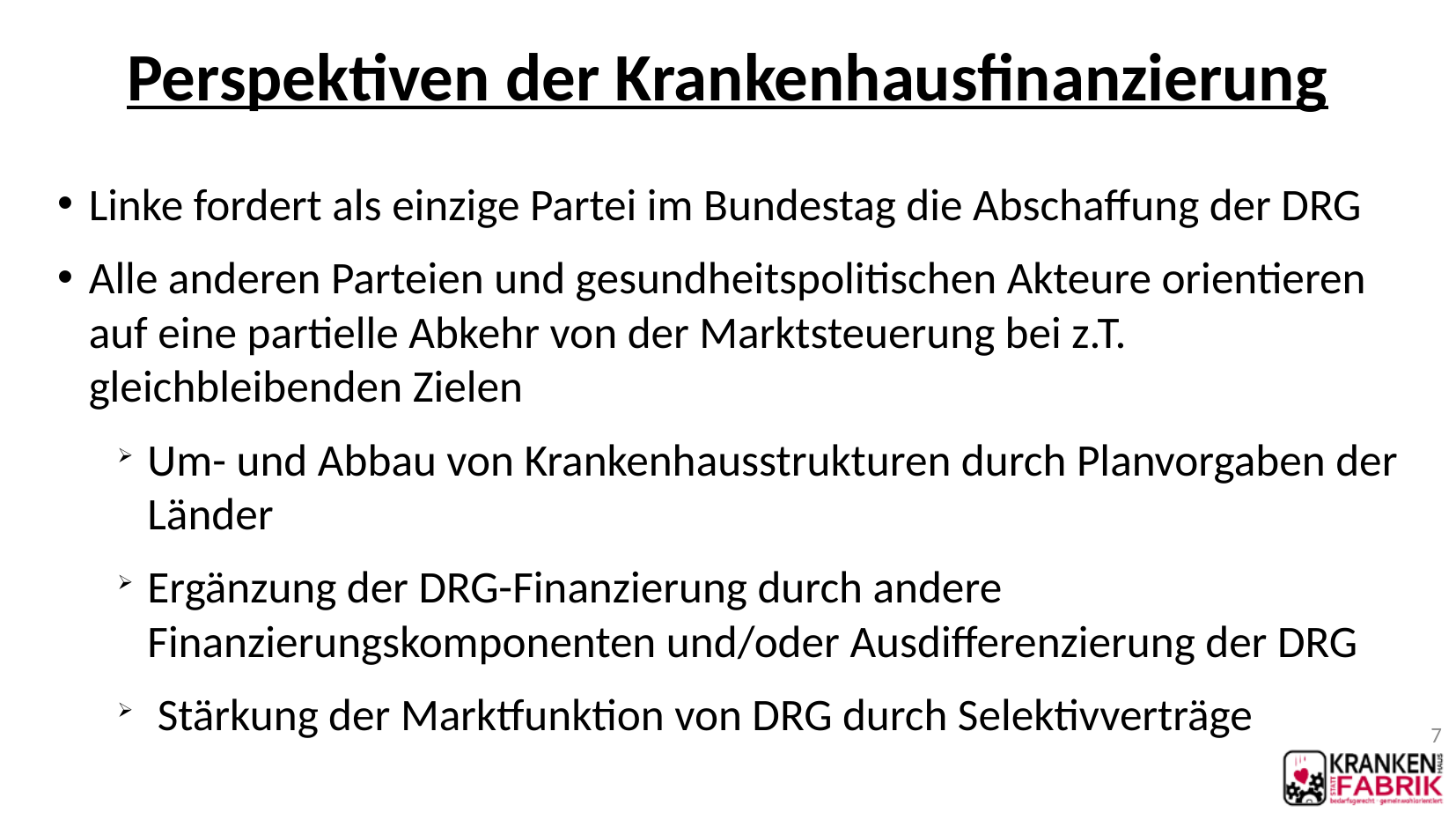

Perspektiven der Krankenhausfinanzierung
Linke fordert als einzige Partei im Bundestag die Abschaffung der DRG
Alle anderen Parteien und gesundheitspolitischen Akteure orientieren auf eine partielle Abkehr von der Marktsteuerung bei z.T. gleichbleibenden Zielen
Um- und Abbau von Krankenhausstrukturen durch Planvorgaben der Länder
Ergänzung der DRG-Finanzierung durch andere Finanzierungskomponenten und/oder Ausdifferenzierung der DRG
 Stärkung der Marktfunktion von DRG durch Selektivverträge

7